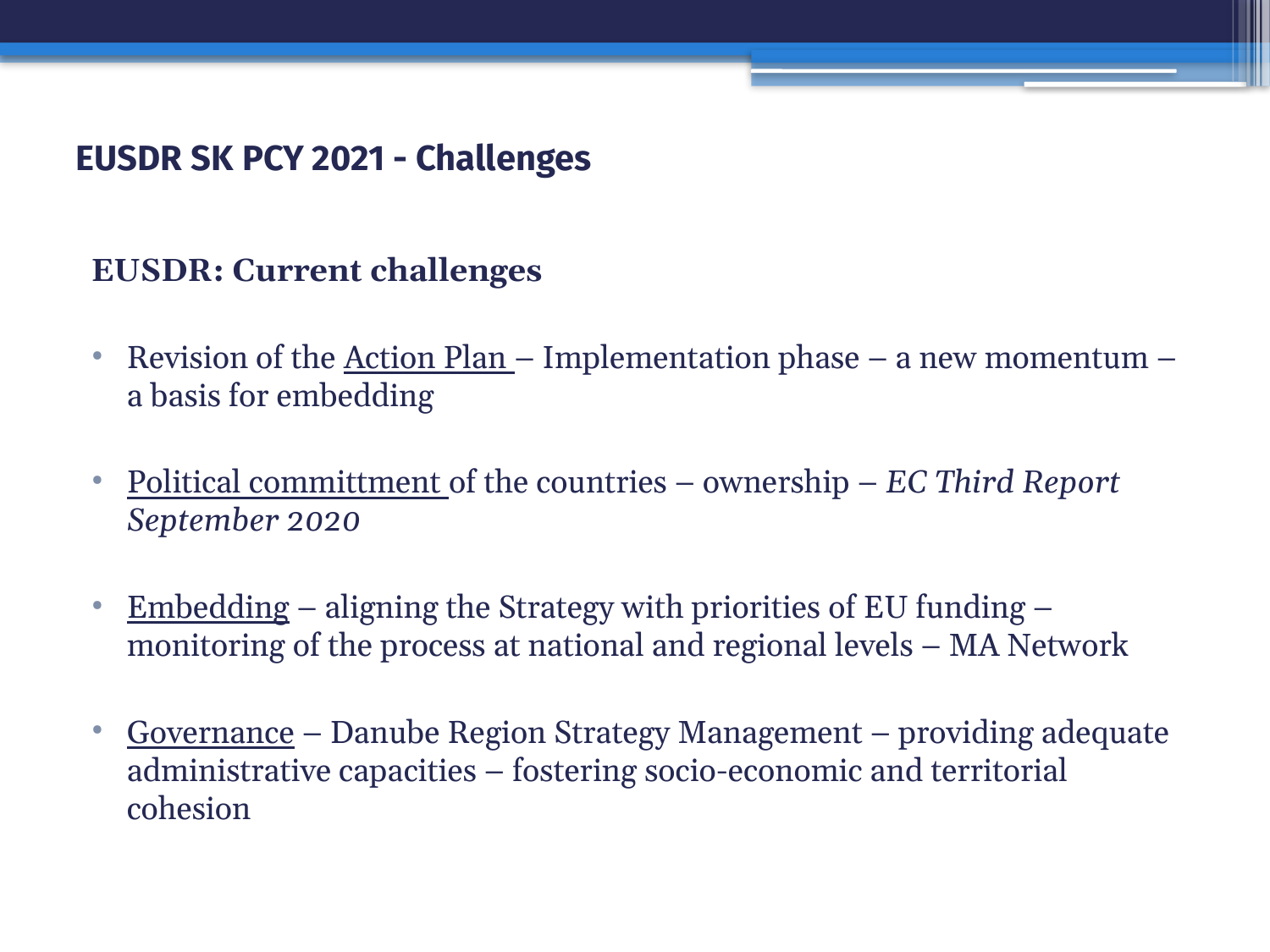

# EUSDR SK PCY 2021 - Challenges

EUSDR: Current challenges

Revision of the Action Plan – Implementation phase – a new momentum – a basis for embedding

Political committment of the countries – ownership – EC Third Report September 2020

Embedding – aligning the Strategy with priorities of EU funding – monitoring of the process at national and regional levels – MA Network

Governance – Danube Region Strategy Management – providing adequate administrative capacities – fostering socio-economic and territorial cohesion